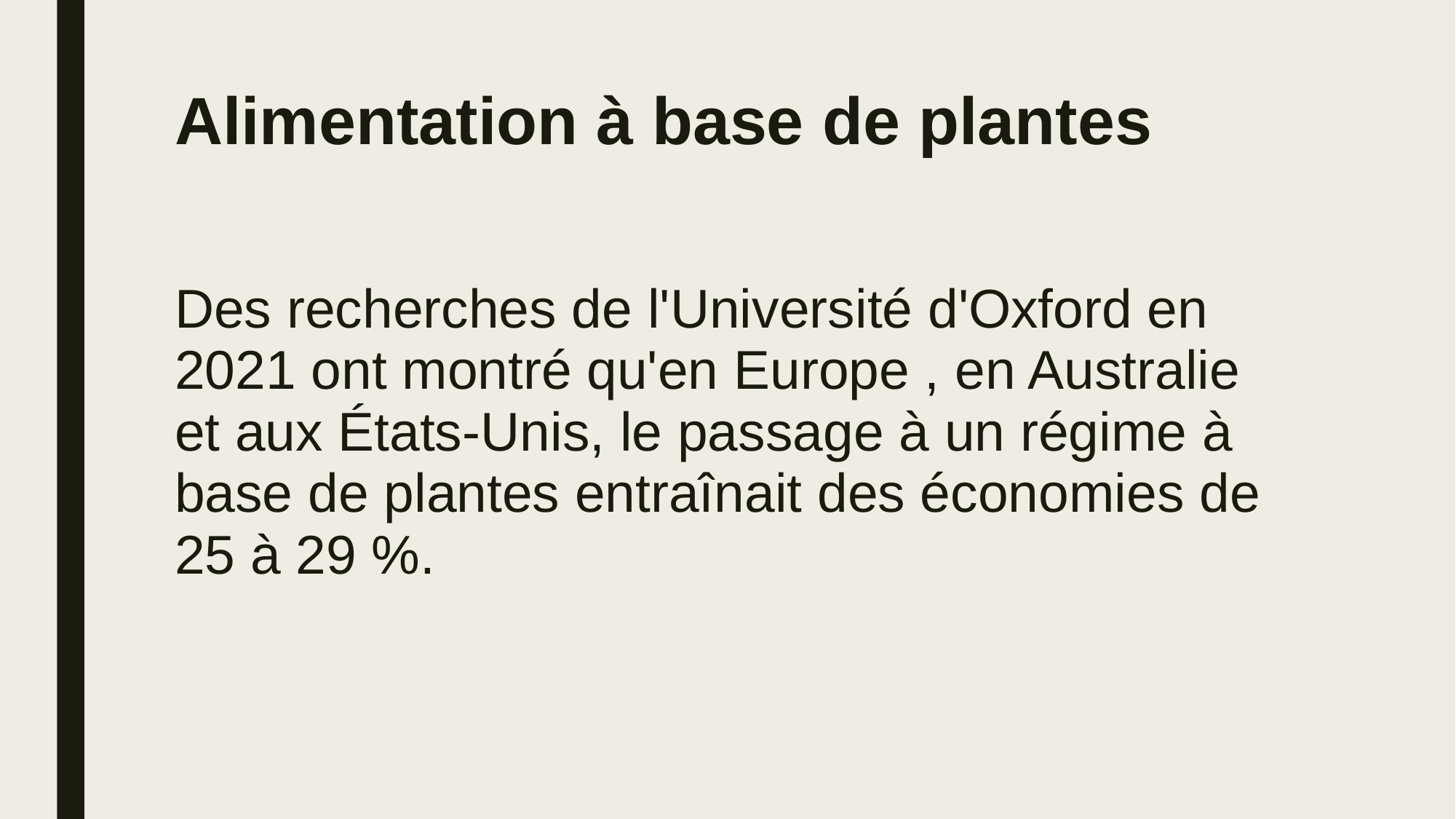

# Alimentation à base de plantes
Des recherches de l'Université d'Oxford en 2021 ont montré qu'en Europe , en Australie et aux États-Unis, le passage à un régime à base de plantes entraînait des économies de 25 à 29 %.